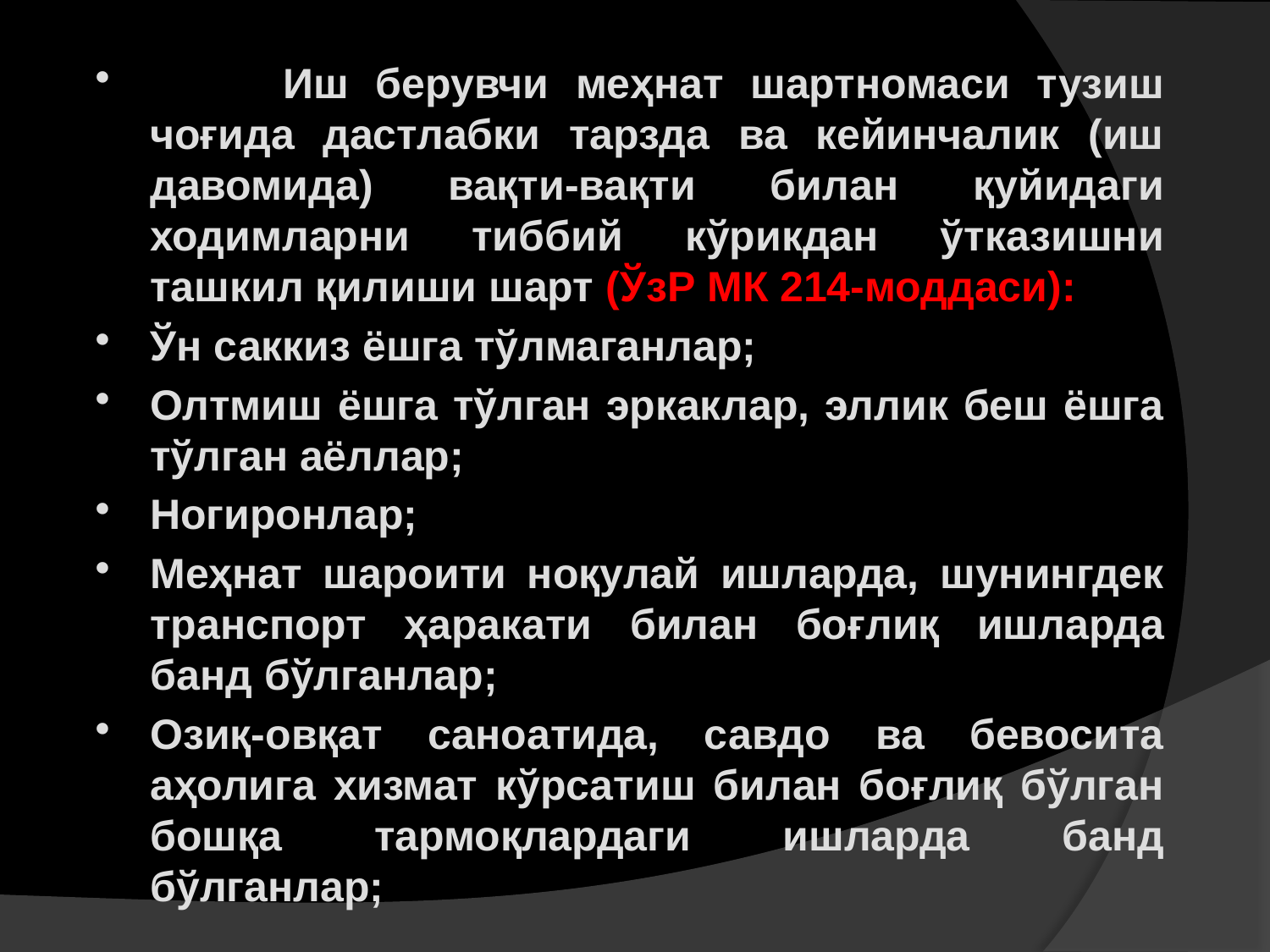

Иш берувчи меҳнат шартномаси тузиш чоғида дастлабки тарзда ва кейинчалик (иш давомида) вақти-вақти билан қуйидаги ходимларни тиббий кўрикдан ўтказишни ташкил қилиши шарт (ЎзР МК 214-моддаси):
Ўн саккиз ёшга тўлмаганлар;
Олтмиш ёшга тўлган эркаклар, эллик беш ёшга тўлган аёллар;
Ногиронлар;
Меҳнат шароити ноқулай ишларда, шунингдек транспорт ҳаракати билан боғлиқ ишларда банд бўлганлар;
Озиқ-овқат саноатида, савдо ва бевосита аҳолига хизмат кўрсатиш билан боғлиқ бўлган бошқа тармоқлардаги ишларда банд бўлганлар;